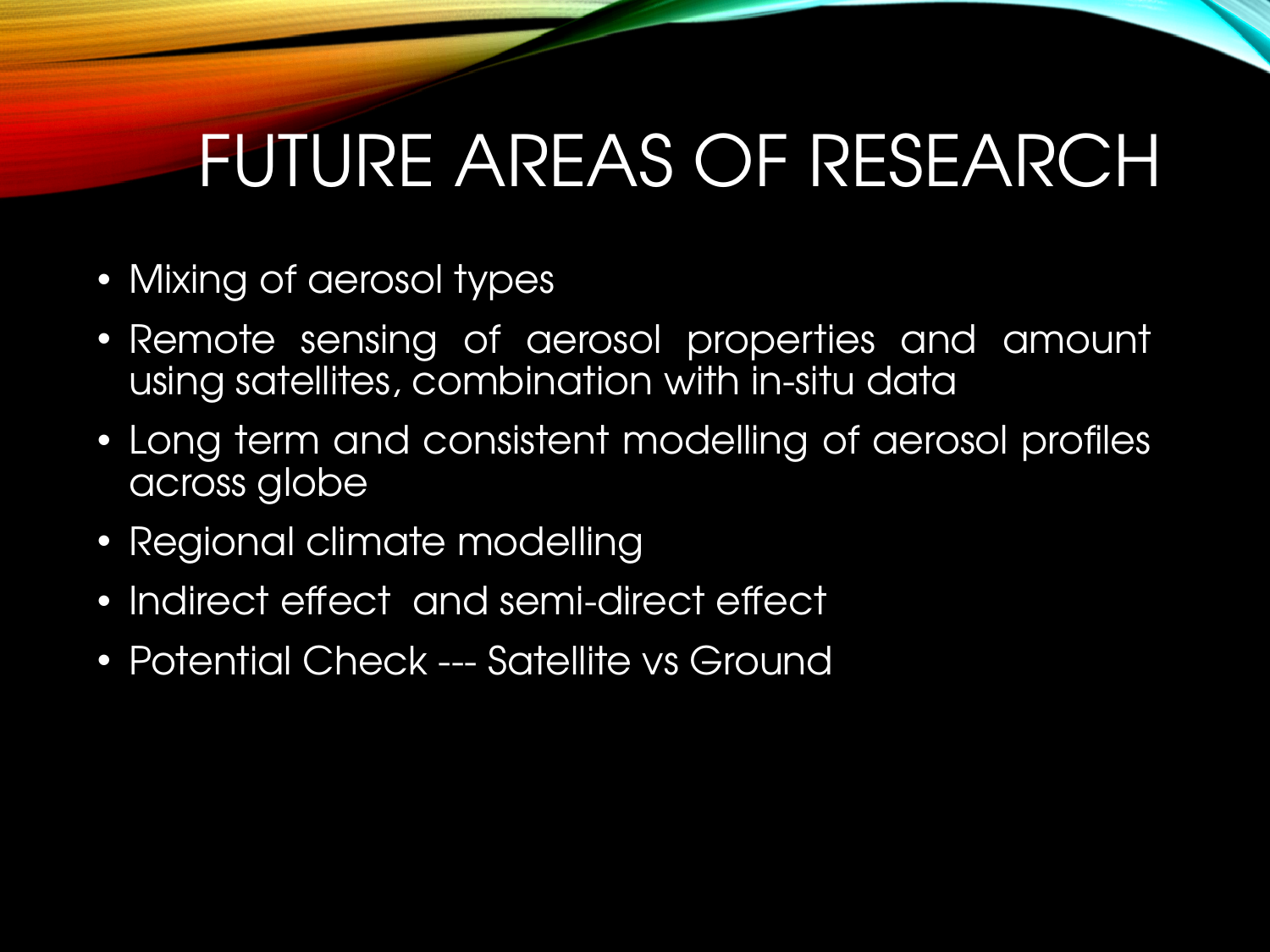

Future areas of research
Mixing of aerosol types
Remote sensing of aerosol properties and amount using satellites, combination with in-situ data
Long term and consistent modelling of aerosol profiles across globe
Regional climate modelling
Indirect effect  and semi-direct effect
Potential Check --- Satellite vs Ground